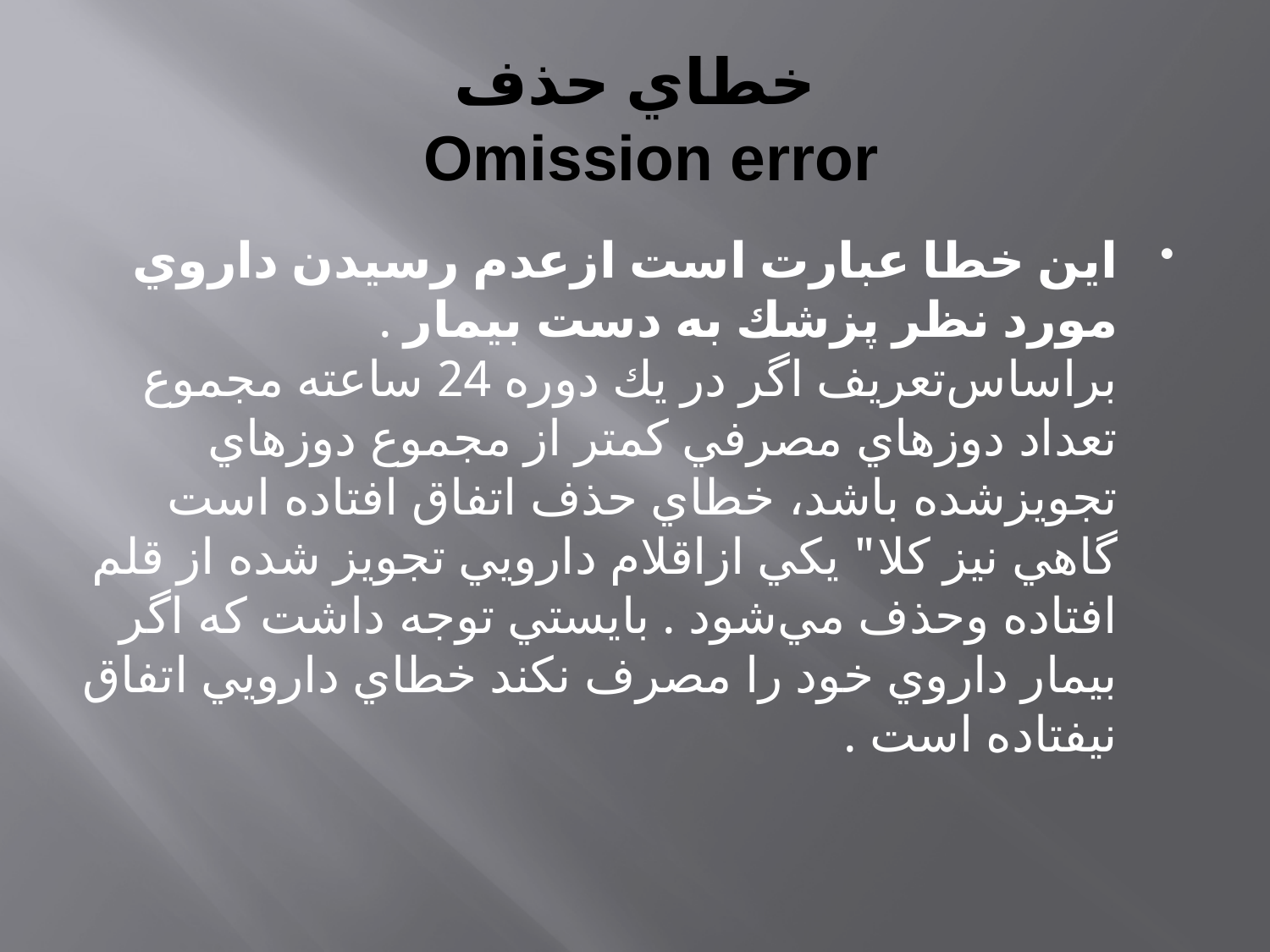

# ﺧﻄﺎي ﺣﺬف Omission error
اﻳﻦ ﺧﻄﺎ ﻋﺒﺎرت اﺳﺖ ازﻋﺪم رﺳﻴﺪن داروي ﻣﻮرد ﻧﻈﺮ ﭘﺰﺷﻚ ﺑﻪ دﺳﺖ ﺑﻴﻤﺎر . ﺑﺮاﺳﺎسﺗﻌﺮﻳﻒ اﮔﺮ در ﻳﻚ دوره 24 ﺳﺎﻋﺘﻪ ﻣﺠﻤﻮع ﺗﻌﺪاد دوزﻫﺎي ﻣﺼﺮﻓﻲ ﻛﻤﺘﺮ از ﻣﺠﻤﻮع دوزﻫﺎي ﺗﺠﻮﻳﺰﺷﺪه ﺑﺎﺷﺪ، ﺧﻄﺎي ﺣﺬف اﺗﻔﺎق اﻓﺘﺎده اﺳﺖ ﮔﺎﻫﻲ ﻧﻴﺰ ﻛﻼ" ﻳﻜﻲ ازاﻗﻼم داروﻳﻲ ﺗﺠﻮﻳﺰ ﺷﺪه از ﻗﻠﻢ اﻓﺘﺎده وﺣﺬف ﻣﻲﺷﻮد . ﺑﺎﻳﺴﺘﻲ ﺗﻮﺟﻪ داﺷﺖ ﻛﻪ اﮔﺮ ﺑﻴﻤﺎر داروي ﺧﻮد را ﻣﺼﺮف ﻧﻜﻨﺪ ﺧﻄﺎي داروﻳﻲ اﺗﻔﺎق ﻧﻴﻔﺘﺎده اﺳﺖ .